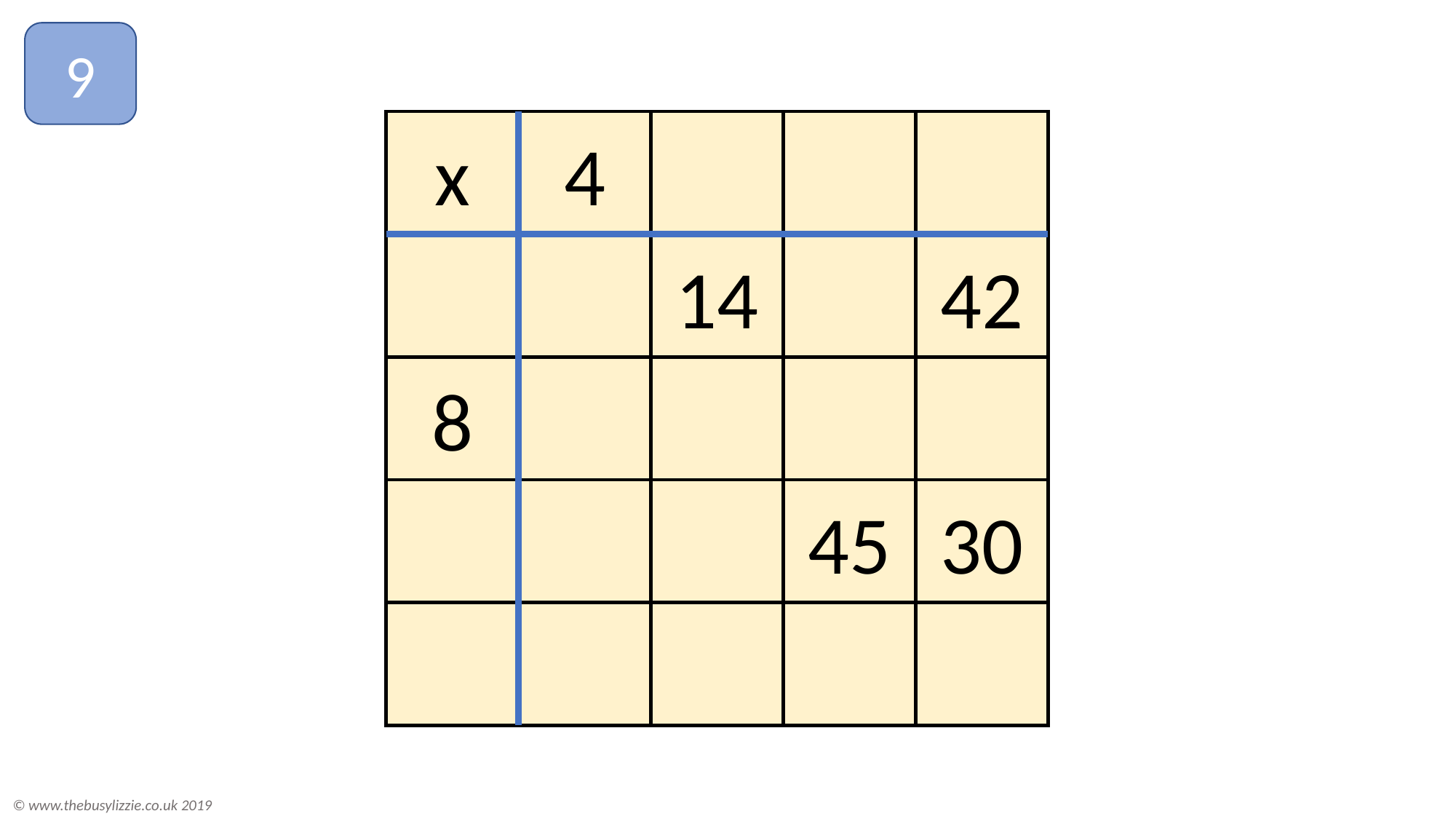

9
x
4

14

42
8

45
30

© www.thebusylizzie.co.uk 2019